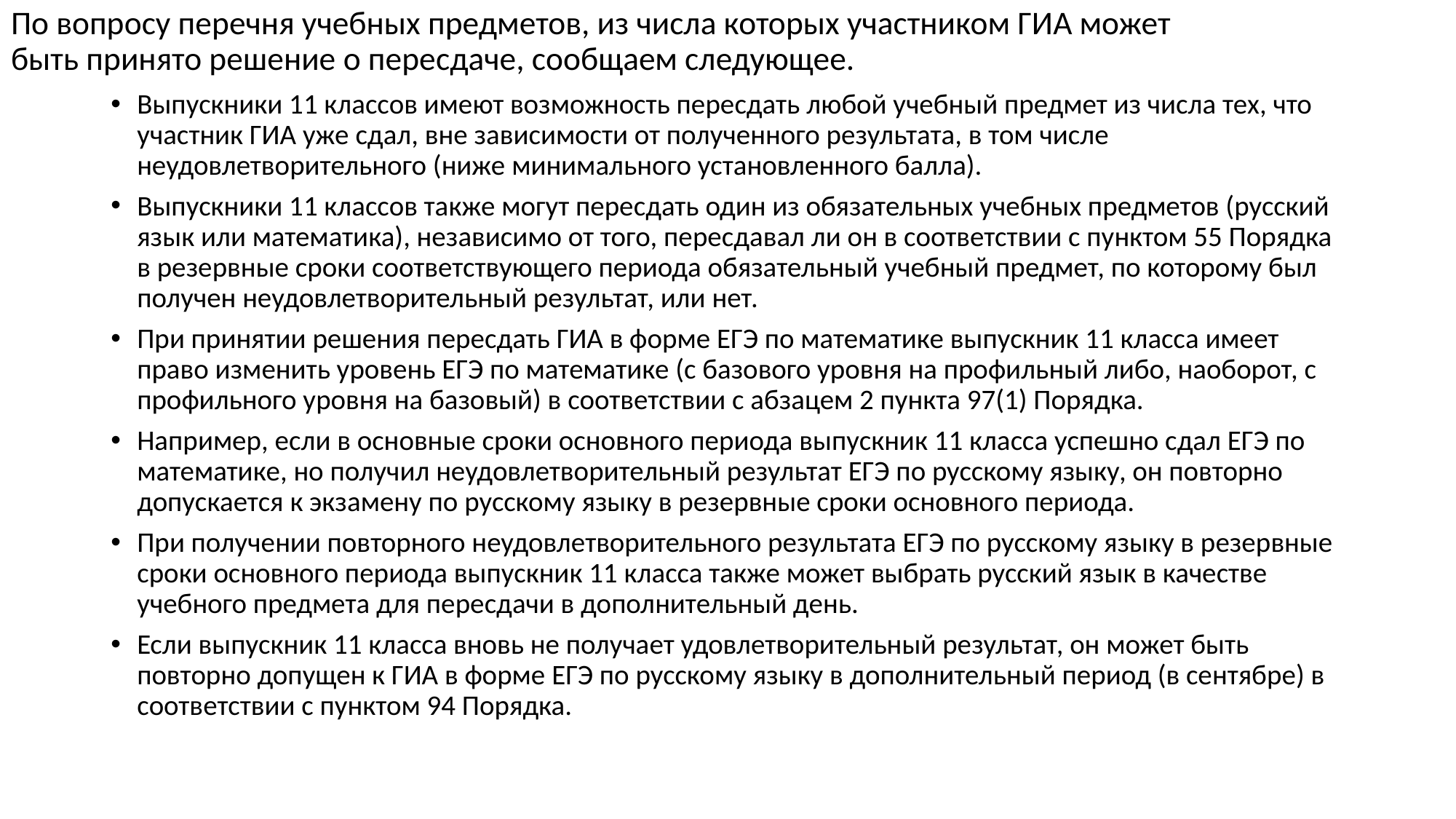

# По вопросу перечня учебных предметов, из числа которых участником ГИА может быть принято решение о пересдаче, сообщаем следующее.
Выпускники 11 классов имеют возможность пересдать любой учебный предмет из числа тех, что участник ГИА уже сдал, вне зависимости от полученного результата, в том числе неудовлетворительного (ниже минимального установленного балла).
Выпускники 11 классов также могут пересдать один из обязательных учебных предметов (русский язык или математика), независимо от того, пересдавал ли он в соответствии с пунктом 55 Порядка в резервные сроки соответствующего периода обязательный учебный предмет, по которому был получен неудовлетворительный результат, или нет.
При принятии решения пересдать ГИА в форме ЕГЭ по математике выпускник 11 класса имеет право изменить уровень ЕГЭ по математике (с базового уровня на профильный либо, наоборот, с профильного уровня на базовый) в соответствии с абзацем 2 пункта 97(1) Порядка.
Например, если в основные сроки основного периода выпускник 11 класса успешно сдал ЕГЭ по математике, но получил неудовлетворительный результат ЕГЭ по русскому языку, он повторно допускается к экзамену по русскому языку в резервные сроки основного периода.
При получении повторного неудовлетворительного результата ЕГЭ по русскому языку в резервные сроки основного периода выпускник 11 класса также может выбрать русский язык в качестве учебного предмета для пересдачи в дополнительный день.
Если выпускник 11 класса вновь не получает удовлетворительный результат, он может быть повторно допущен к ГИА в форме ЕГЭ по русскому языку в дополнительный период (в сентябре) в соответствии с пунктом 94 Порядка.